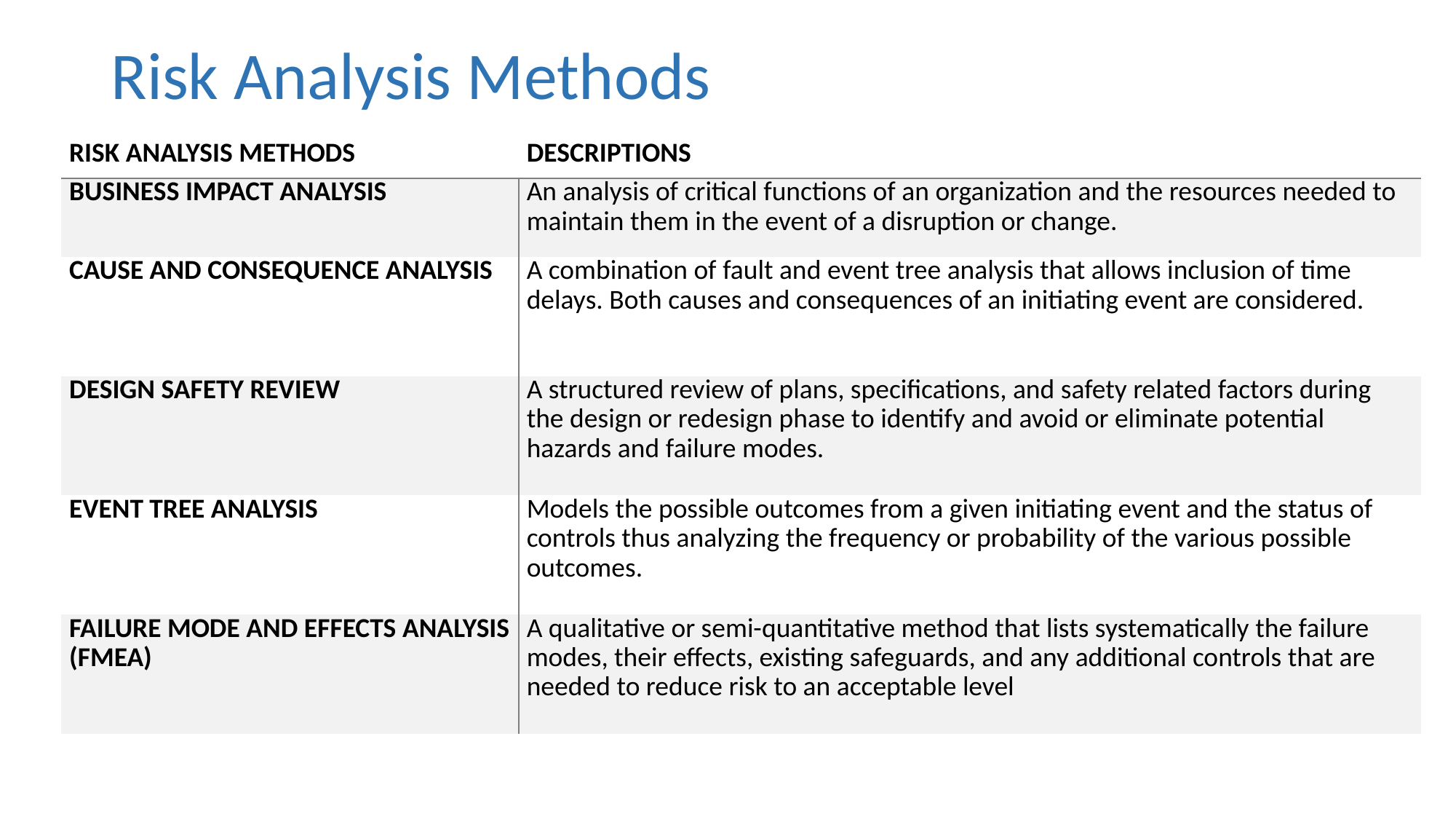

# Risk Analysis Methods
| Risk Analysis Methods | Descriptions |
| --- | --- |
| Business Impact Analysis | An analysis of critical functions of an organization and the resources needed to maintain them in the event of a disruption or change. |
| Cause and Consequence Analysis | A combination of fault and event tree analysis that allows inclusion of time delays. Both causes and consequences of an initiating event are considered. |
| Design Safety Review | A structured review of plans, specifications, and safety related factors during the design or redesign phase to identify and avoid or eliminate potential hazards and failure modes. |
| Event Tree Analysis | Models the possible outcomes from a given initiating event and the status of controls thus analyzing the frequency or probability of the various possible outcomes. |
| Failure Mode and Effects Analysis (FMEA) | A qualitative or semi-quantitative method that lists systematically the failure modes, their effects, existing safeguards, and any additional controls that are needed to reduce risk to an acceptable level |